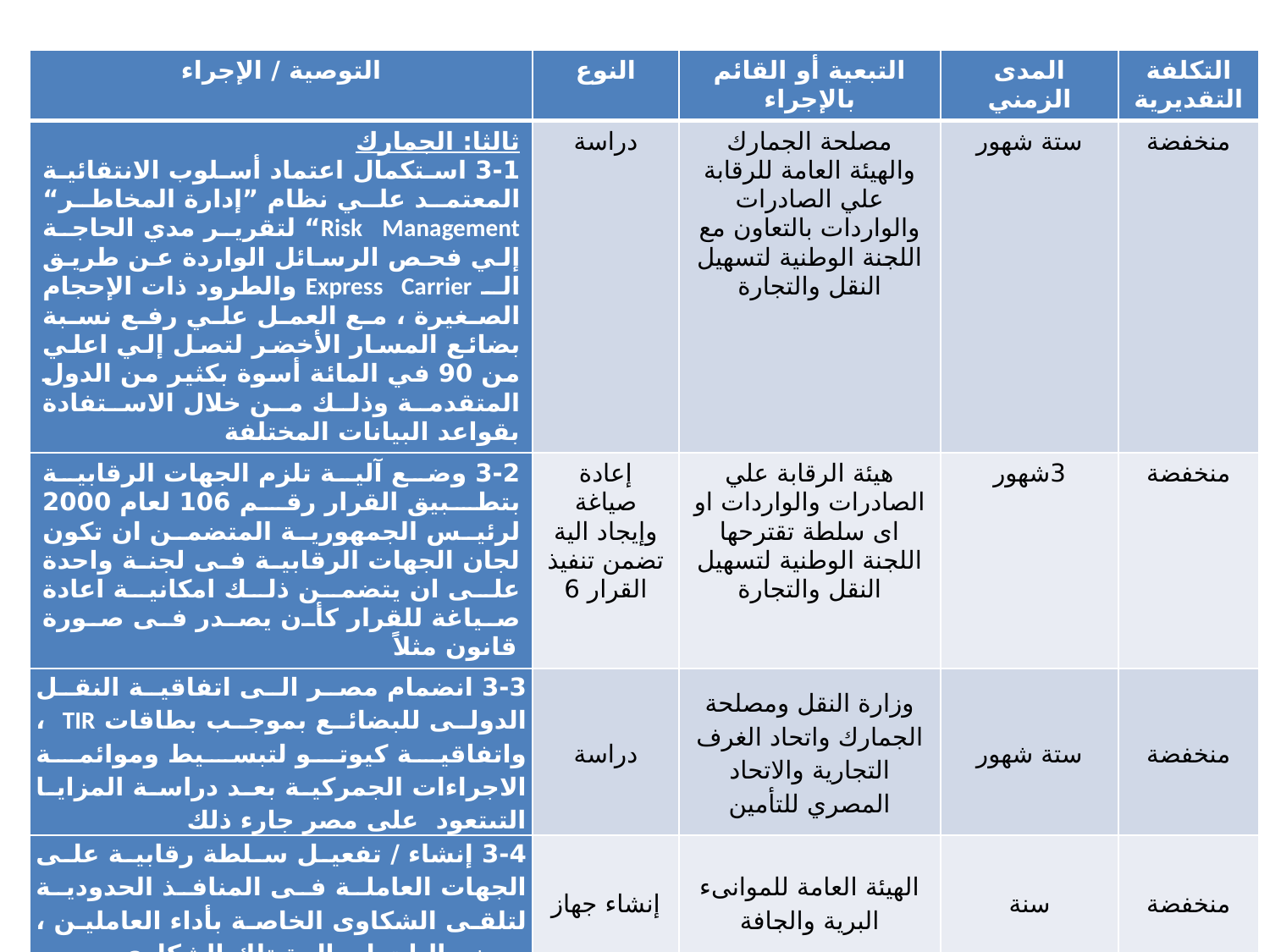

| التوصية / الإجراء | النوع | التبعية أو القائم بالإجراء | المدى الزمني | التكلفة التقديرية |
| --- | --- | --- | --- | --- |
| ثالثا: الجمارك 3-1 استكمال اعتماد أسلوب الانتقائية المعتمد علي نظام ”إدارة المخاطر“ Risk Management“ لتقرير مدي الحاجة إلي فحص الرسائل الواردة عن طريق الـ Express Carrier والطرود ذات الإحجام الصغيرة ، مع العمل علي رفع نسبة بضائع المسار الأخضر لتصل إلي اعلي من 90 في المائة أسوة بكثير من الدول المتقدمة وذلك من خلال الاستفادة بقواعد البيانات المختلفة | دراسة | مصلحة الجمارك والهيئة العامة للرقابة علي الصادرات والواردات بالتعاون مع اللجنة الوطنية لتسهيل النقل والتجارة | ستة شهور | منخفضة |
| 3-2 وضع آلية تلزم الجهات الرقابية بتطبيق القرار رقم 106 لعام 2000 لرئيس الجمهورية المتضمن ان تكون لجان الجهات الرقابية فى لجنة واحدة على ان يتضمن ذلك امكانية اعادة صياغة للقرار كأن يصدر فى صورة قانون مثلاً | إعادة صياغة وإيجاد الية تضمن تنفيذ القرار 6 | هيئة الرقابة علي الصادرات والواردات او اى سلطة تقترحها اللجنة الوطنية لتسهيل النقل والتجارة | 3شهور | منخفضة |
| 3-3 انضمام مصر الى اتفاقية النقل الدولى للبضائع بموجب بطاقات TIR ، واتفاقية كيوتو لتبسيط وموائمة الاجراءات الجمركية بعد دراسة المزايا التىتعود على مصر جارء ذلك | دراسة | وزارة النقل ومصلحة الجمارك واتحاد الغرف التجارية والاتحاد المصري للتأمين | ستة شهور | منخفضة |
| 3-4 إنشاء / تفعيل سلطة رقابية على الجهات العاملة فى المنافذ الحدودية لتلقى الشكاوى الخاصة بأداء العاملين ، ووضع اليات لمعالجة تلك الشكاوي. | إنشاء جهاز | الهيئة العامة للموانىء البرية والجافة | سنة | منخفضة |
| 3-5 وضع ضوابط لاحجام العينات التى تؤخد للفحص بما يناسب نوعيات السلع المختلفة ومتطلبات جهات الفحص ، مع تحديد نوعيات العينات التى يمكن اعادتها الى اصحاب البضاعة مع تطبيق القواعد الصادرة فى هذا الشأن ان وجدت. | قرار | مصلحة الجمارك والهيئة العامة للرقابة على الصادرات والواردات | عاجل | صفر |